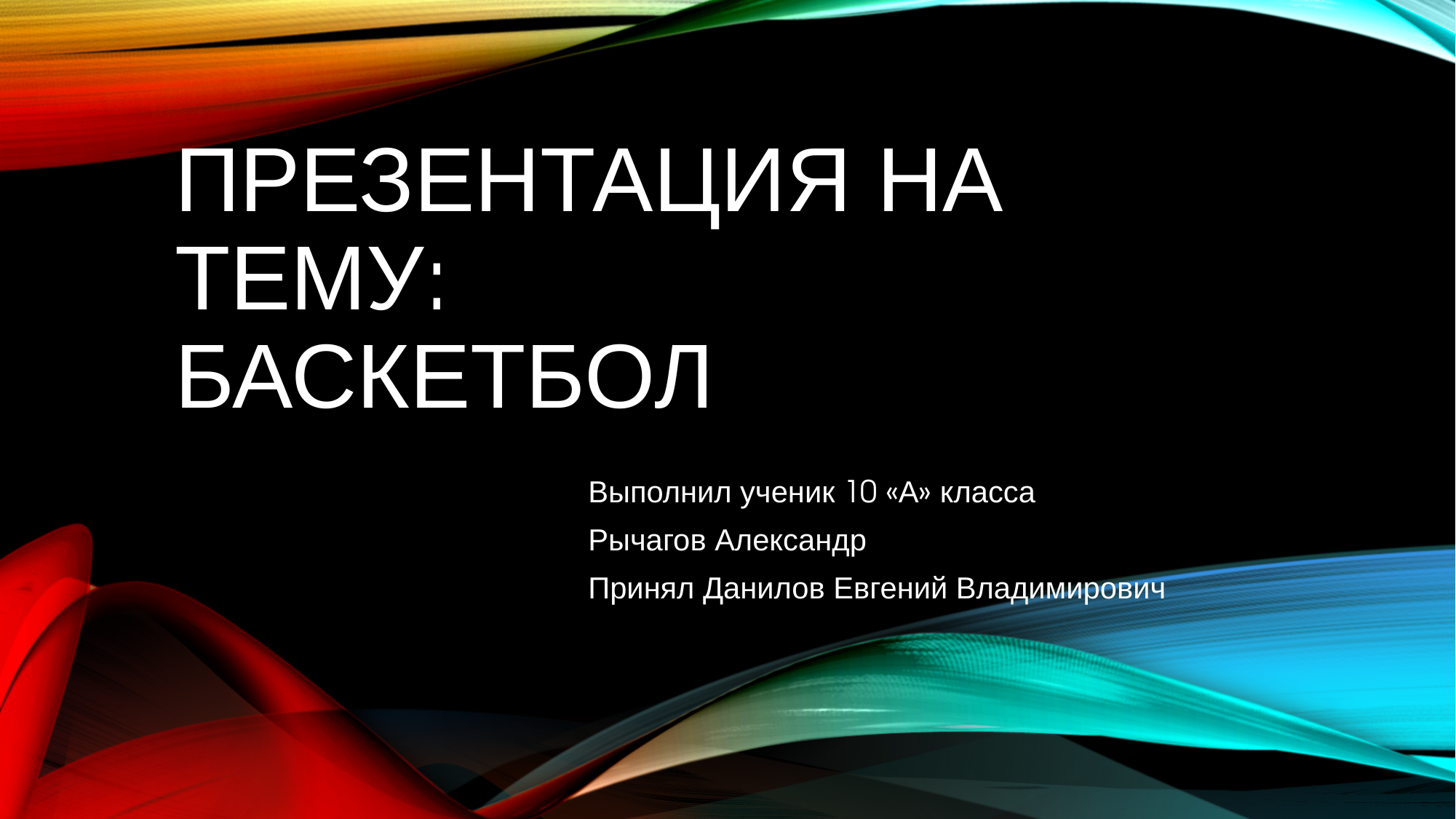

# Презентация на тему: Баскетбол
Выполнил ученик 10 «А» класса
Рычагов Александр
Принял Данилов Евгений Владимирович